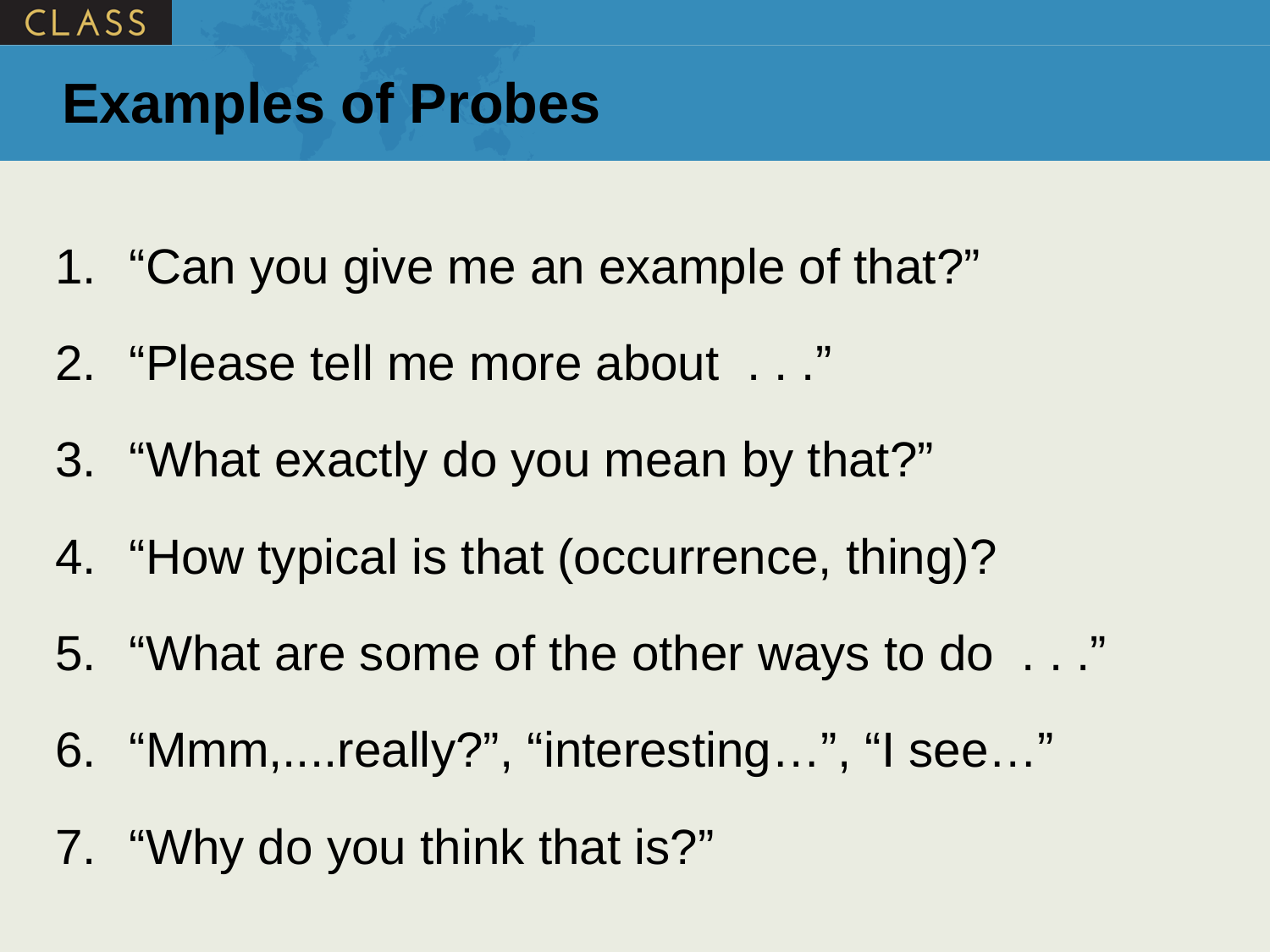

# Examples of Probes
“Can you give me an example of that?”
“Please tell me more about  . . .”
“What exactly do you mean by that?”
“How typical is that (occurrence, thing)?
“What are some of the other ways to do  . . .”
“Mmm,....really?”, “interesting…”, “I see…”
“Why do you think that is?”